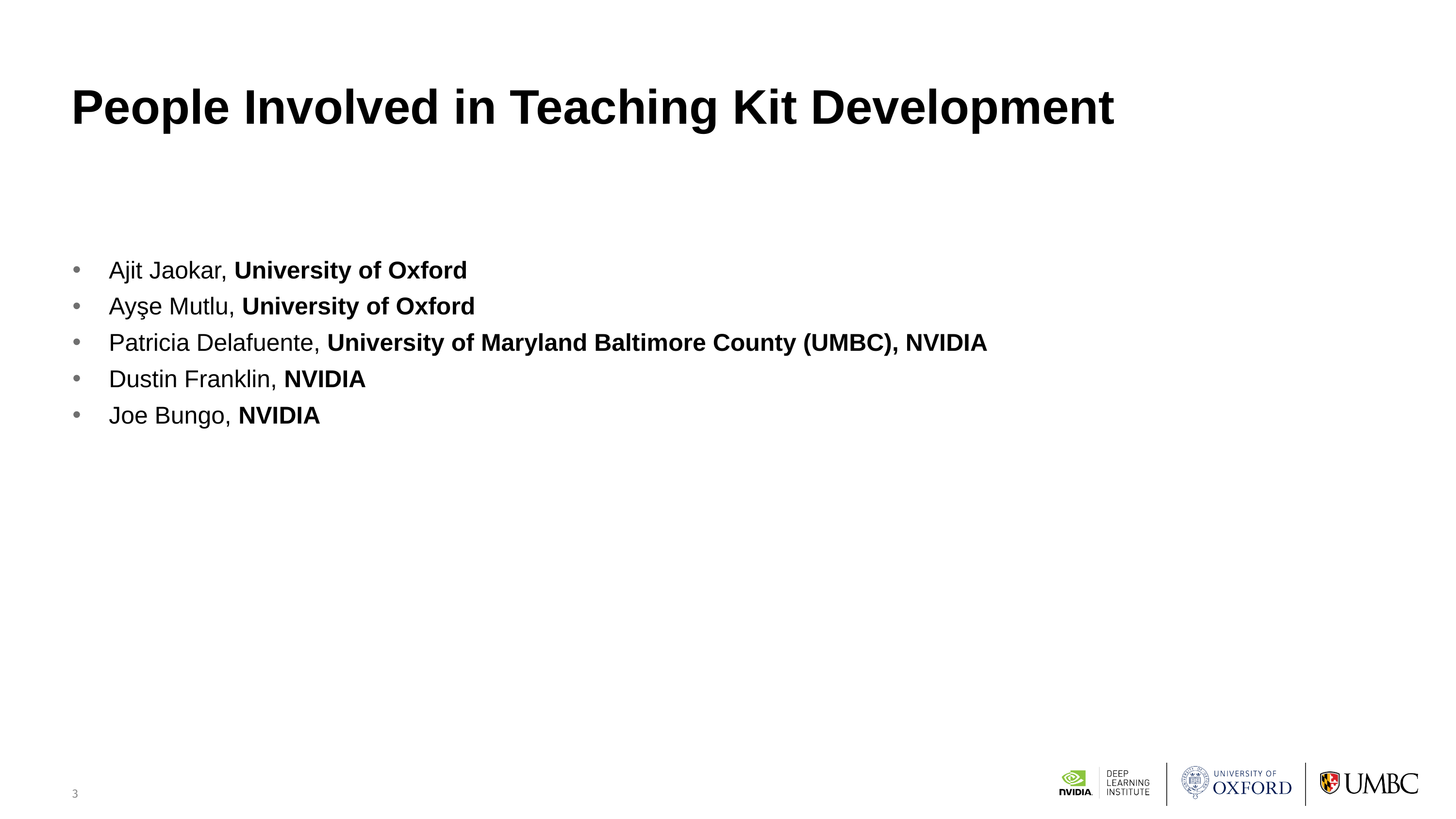

# People Involved in Teaching Kit Development

Ajit Jaokar, University of Oxford
Ayşe Mutlu, University of Oxford
Patricia Delafuente, University of Maryland Baltimore County (UMBC), NVIDIA
Dustin Franklin, NVIDIA
Joe Bungo, NVIDIA